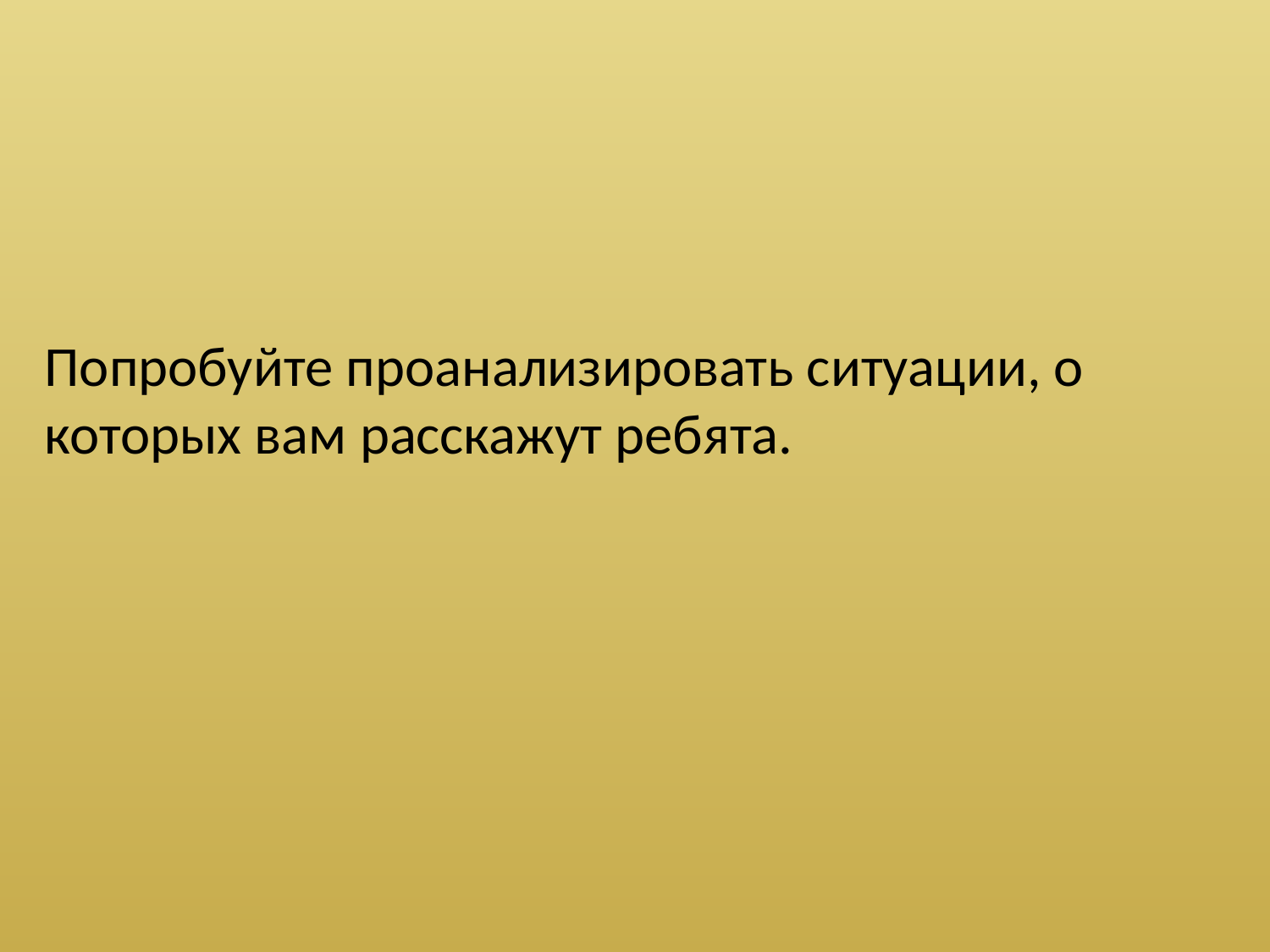

Попробуйте проанализировать ситуации, о которых вам расскажут ребята.